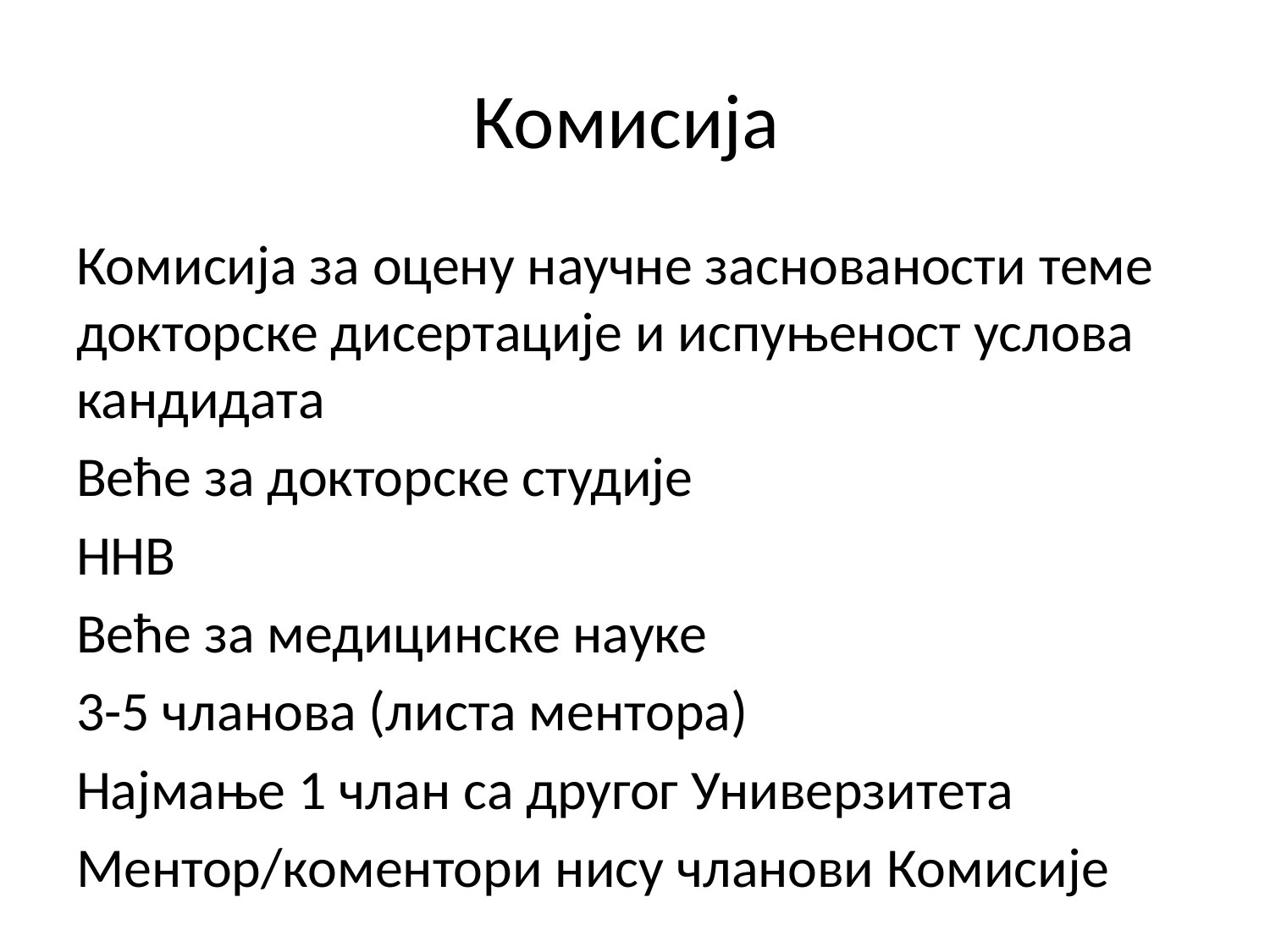

# Комисија
Комисија за оцену научне заснованости теме докторске дисертације и испуњеност услова кандидата
Веће за докторске студије
ННВ
Веће за медицинске науке
3-5 чланова (листа ментора)
Најмање 1 члан са другог Универзитета
Ментор/коментори нису чланови Комисије